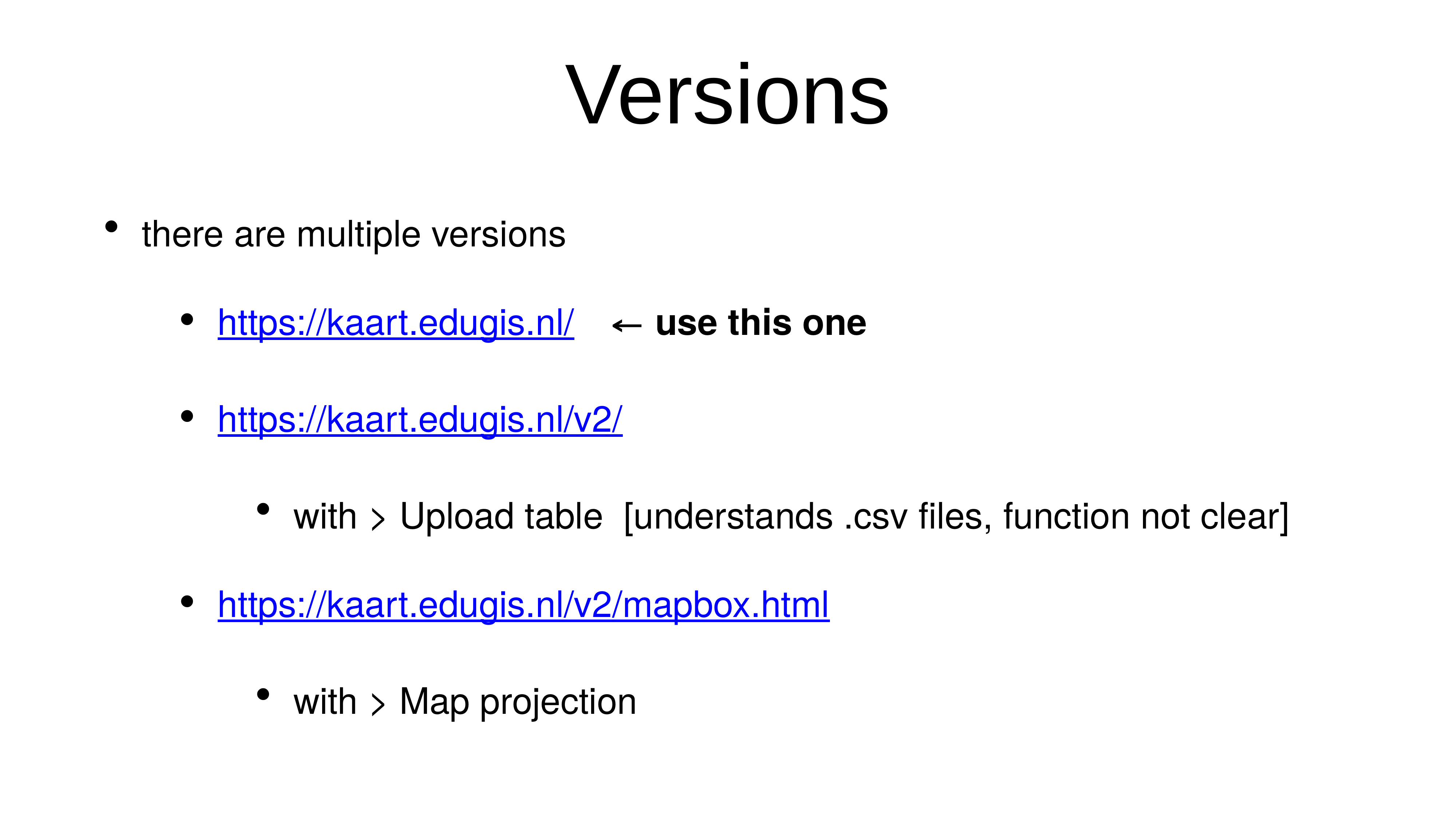

# Versions
there are multiple versions
https://kaart.edugis.nl/      ⃪  use this one
https://kaart.edugis.nl/v2/
with > Upload table  [understands .csv files, function not clear]
https://kaart.edugis.nl/v2/mapbox.html
with > Map projection